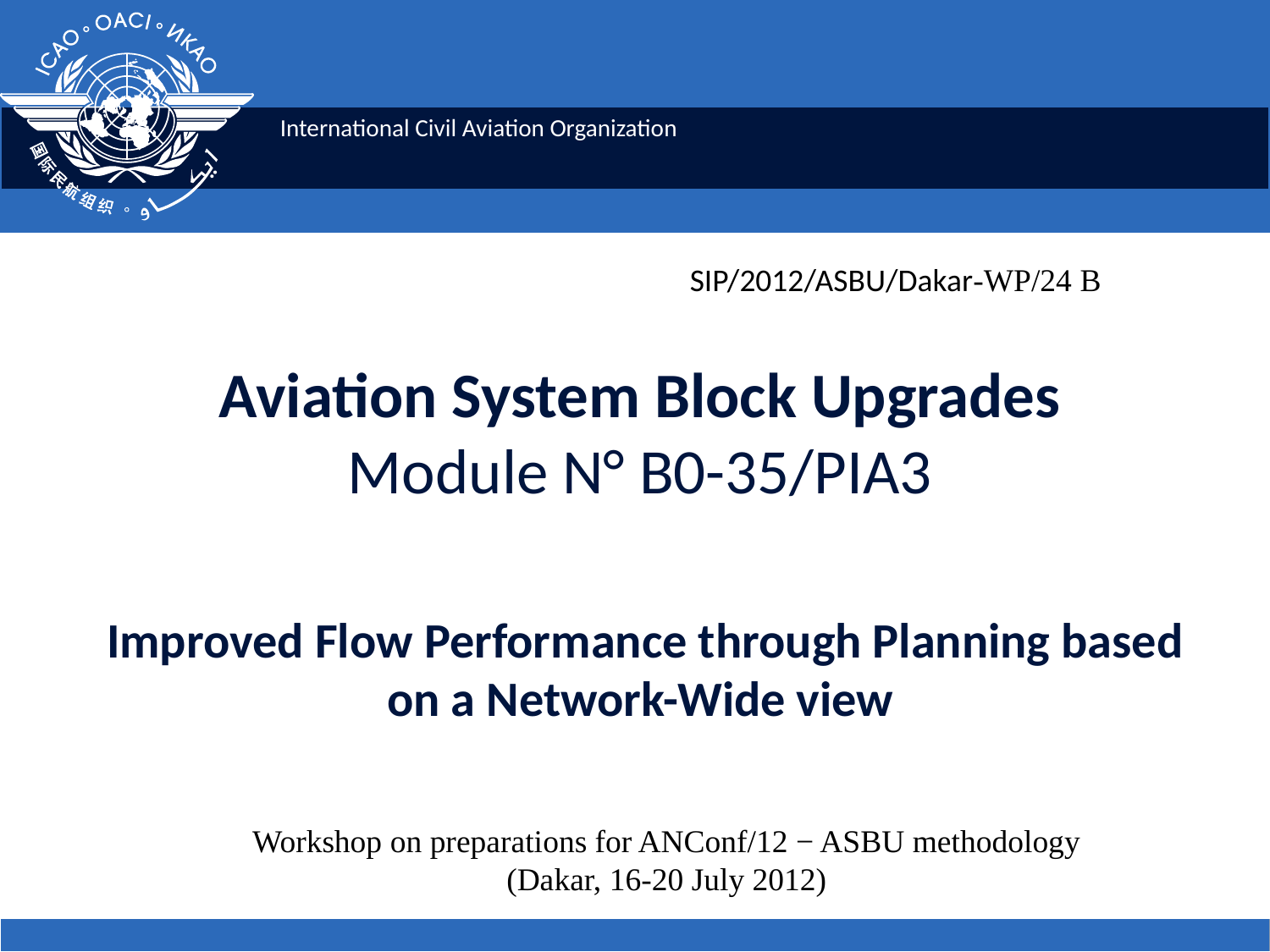

SIP/2012/ASBU/Dakar-WP/24 B
# Aviation System Block Upgrades Module N° B0-35/PIA3 Improved Flow Performance through Planning based on a Network-Wide view
Workshop on preparations for ANConf/12 − ASBU methodology
(Dakar, 16-20 July 2012)